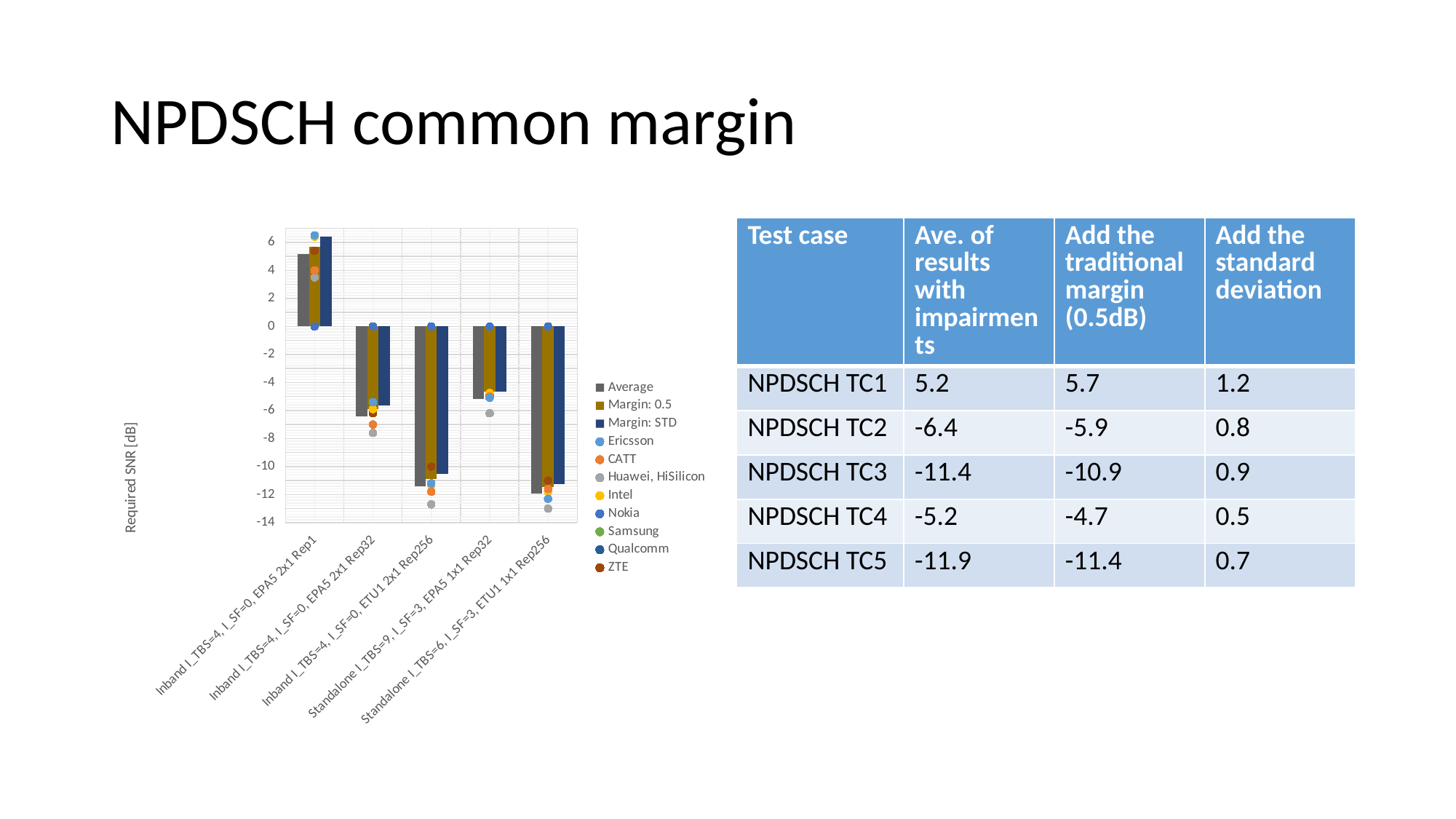

# NPDSCH common margin

### Chart

| Category | Average | Margin: 0.5 | Margin: STD | Ericsson | CATT | Huawei, HiSilicon | Intel | Nokia | Samsung | Qualcomm | ZTE |
|---|---|---|---|---|---|---|---|---|---|---|---|
| Inband I_TBS=4, I_SF=0, EPA5 2x1 Rep1 | 5.159999999999999 | 5.659999999999999 | 6.38409149984795 | 6.5 | 4.0 | 3.5 | 6.4 | 0.0 | 0.0 | 0.0 | 5.4 |
| Inband I_TBS=4, I_SF=0, EPA5 2x1 Rep32 | -6.42 | -5.92 | -5.634124691824464 | -5.4 | -7.0 | -7.6 | -5.9 | 0.0 | 0.0 | 0.0 | -6.2 |
| Inband I_TBS=4, I_SF=0, ETU1 2x1 Rep256 | -11.408000000000001 | -10.908000000000001 | -10.53012985014867 | -11.2 | -11.8 | -12.7 | -11.34 | 0.0 | 0.0 | 0.0 | -10.0 |
| Standalone I_TBS=9, I_SF=3, EPA5 1x1 Rep32 | -5.17 | -4.67 | -4.639340033543137 | -5.1 | -5.0 | -6.2 | -4.75 | 0.0 | 0.0 | 0.0 | -4.8 |
| Standalone I_TBS=6, I_SF=3, ETU1 1x1 Rep256 | -11.936 | -11.436 | -11.26103037105363 | -12.3 | -11.6 | -13.0 | -11.78 | 0.0 | 0.0 | 0.0 | -11.0 |
| Test case | Ave. of results with impairments | Add the traditional margin (0.5dB) | Add the standard deviation |
| --- | --- | --- | --- |
| NPDSCH TC1 | 5.2 | 5.7 | 1.2 |
| NPDSCH TC2 | -6.4 | -5.9 | 0.8 |
| NPDSCH TC3 | -11.4 | -10.9 | 0.9 |
| NPDSCH TC4 | -5.2 | -4.7 | 0.5 |
| NPDSCH TC5 | -11.9 | -11.4 | 0.7 |